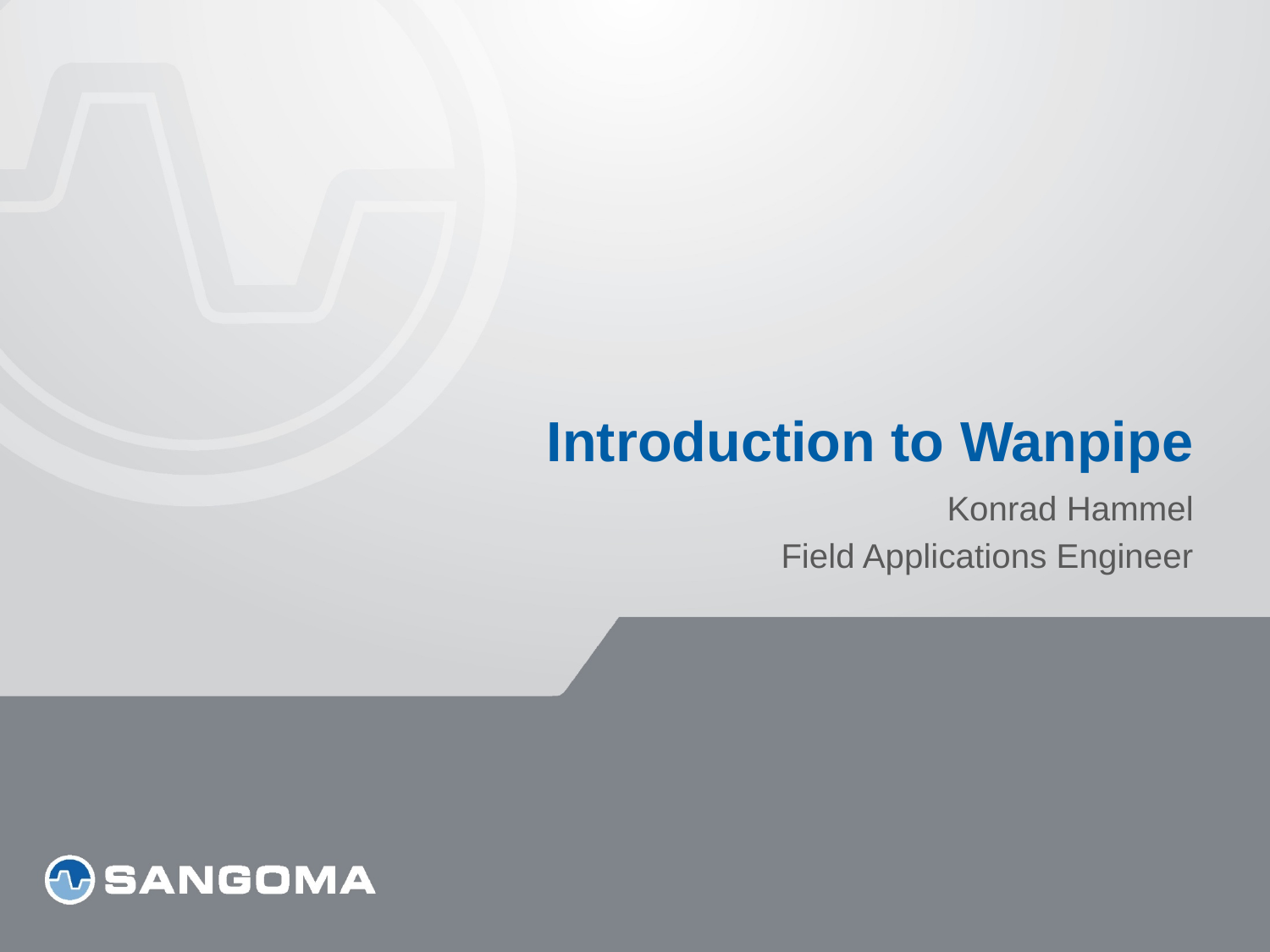

# Introduction to Wanpipe
Konrad Hammel
Field Applications Engineer